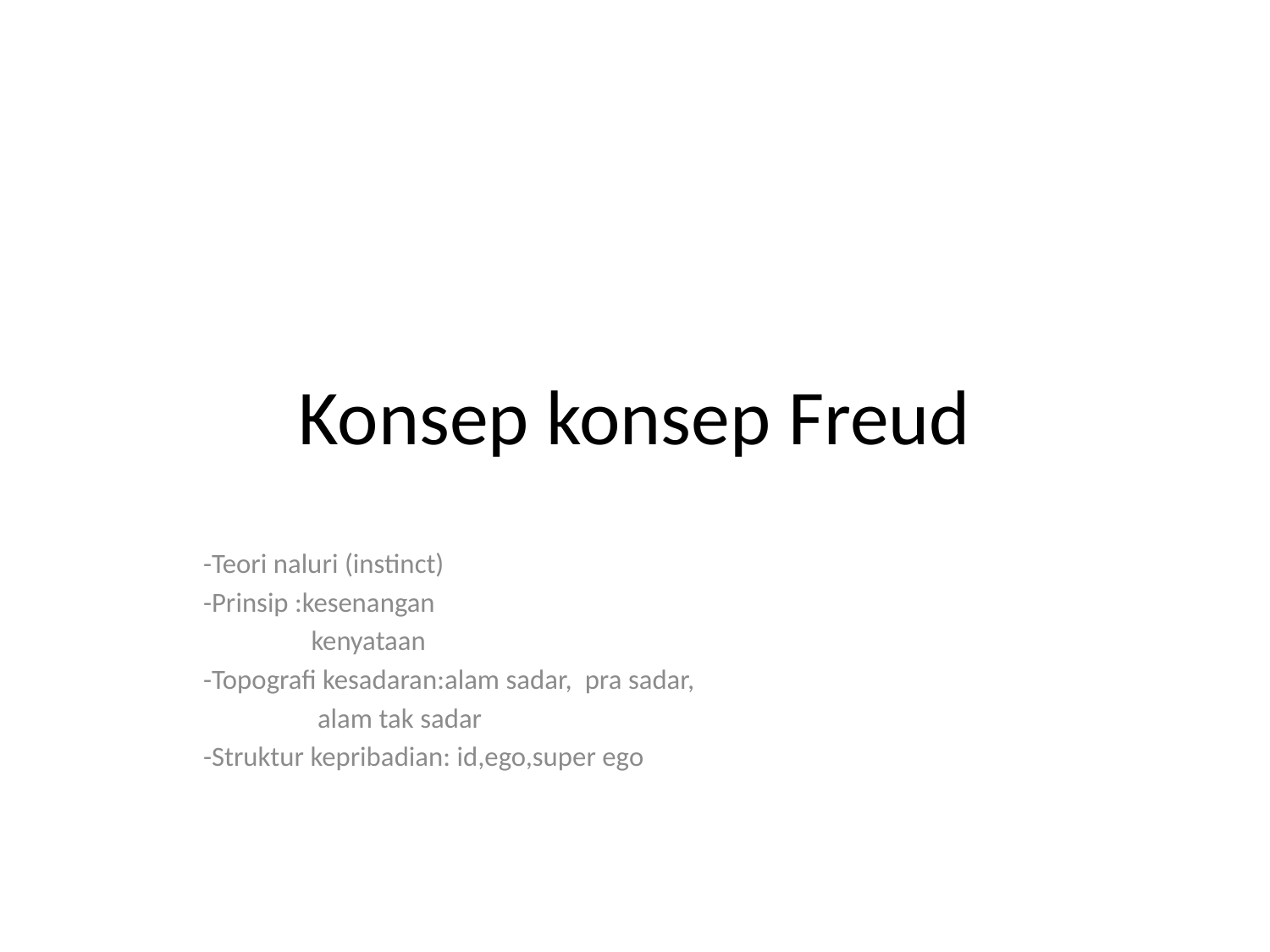

# Konsep konsep Freud
-Teori naluri (instinct)
-Prinsip :kesenangan
                 kenyataan
-Topografi kesadaran:alam sadar,  pra sadar,
                  alam tak sadar
-Struktur kepribadian: id,ego,super ego